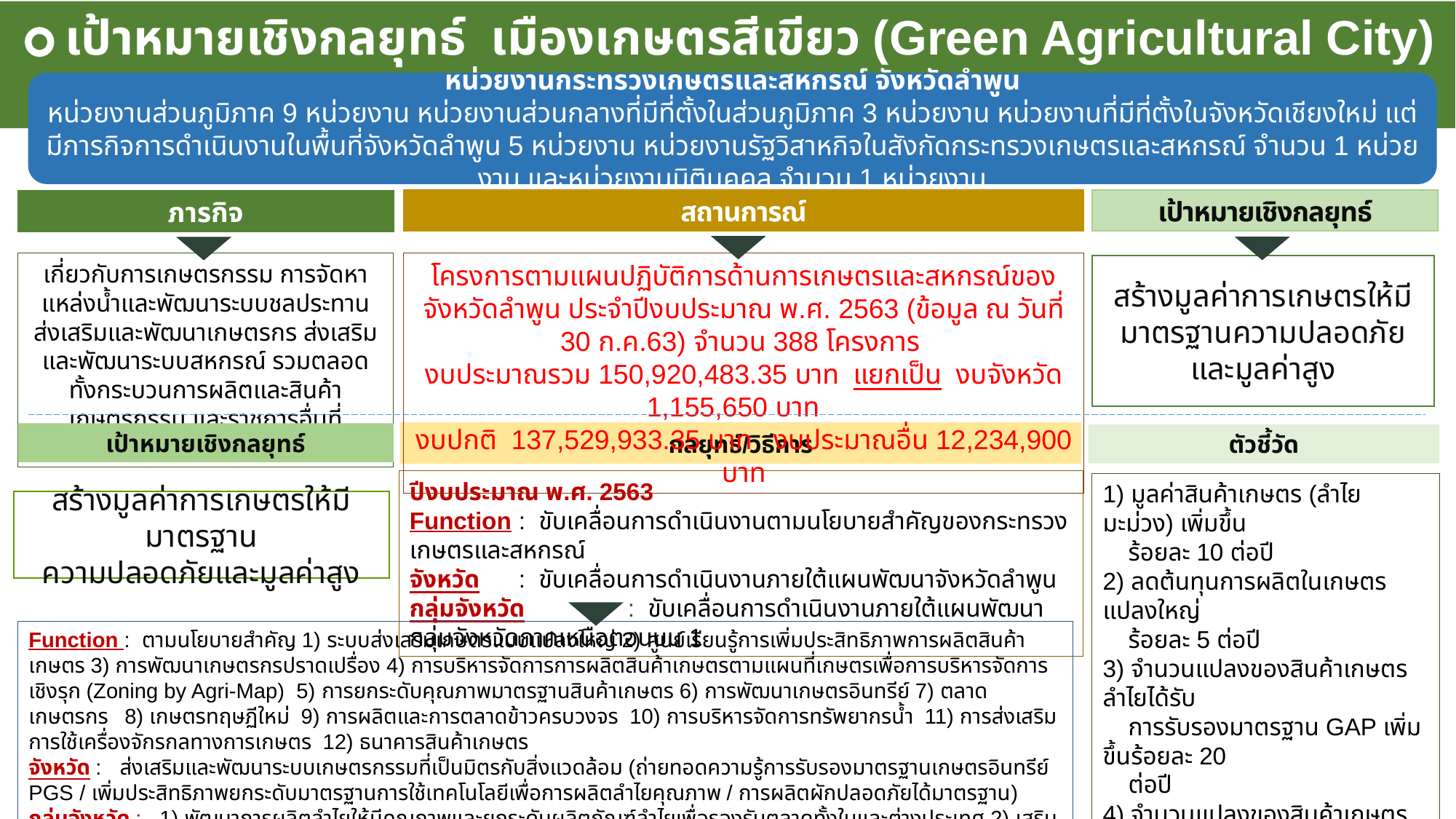

เป้าหมายเชิงกลยุทธ์  เมืองเกษตรสีเขียว (Green Agricultural City)

หน่วยงานกระทรวงเกษตรและสหกรณ์ จังหวัดลำพูน
หน่วยงานส่วนภูมิภาค 9 หน่วยงาน หน่วยงานส่วนกลางที่มีที่ตั้งในส่วนภูมิภาค 3 หน่วยงาน หน่วยงานที่มีที่ตั้งในจังหวัดเชียงใหม่ แต่มีภารกิจการดำเนินงานในพื้นที่จังหวัดลำพูน 5 หน่วยงาน หน่วยงานรัฐวิสาหกิจในสังกัดกระทรวงเกษตรและสหกรณ์ จำนวน 1 หน่วยงาน และหน่วยงานนิติบุคคล จำนวน 1 หน่วยงาน
สถานการณ์
เป้าหมายเชิงกลยุทธ์
ภารกิจ

เกี่ยวกับการเกษตรกรรม การจัดหาแหล่งน้ำและพัฒนาระบบชลประทาน ส่งเสริมและพัฒนาเกษตรกร ส่งเสริมและพัฒนาระบบสหกรณ์ รวมตลอดทั้งกระบวนการผลิตและสินค้าเกษตรกรรม และราชการอื่นที่กฎหมายกำหนดให้เป็นอำนาจหน้าที่
โครงการตามแผนปฏิบัติการด้านการเกษตรและสหกรณ์ของจังหวัดลำพูน ประจำปีงบประมาณ พ.ศ. 2563 (ข้อมูล ณ วันที่ 30 ก.ค.63) จำนวน 388 โครงการ
งบประมาณรวม 150,920,483.35 บาท  แยกเป็น  งบจังหวัด 1,155,650 บาท
งบปกติ  137,529,933.35 บาท   งบประมาณอื่น 12,234,900 บาท
สร้างมูลค่าการเกษตรให้มีมาตรฐานความปลอดภัยและมูลค่าสูง
เป้าหมายเชิงกลยุทธ์
กลยุทธ์/วิธีการ
ตัวชี้วัด
ปีงบประมาณ พ.ศ. 2563
Function 	:  ขับเคลื่อนการดำเนินงานตามนโยบายสำคัญของกระทรวงเกษตรและสหกรณ์
จังหวัด 	:  ขับเคลื่อนการดำเนินงานภายใต้แผนพัฒนาจังหวัดลำพูน
กลุ่มจังหวัด 	:  ขับเคลื่อนการดำเนินงานภายใต้แผนพัฒนากลุ่มจังหวัดภาคเหนือตอนบน 1
1) มูลค่าสินค้าเกษตร (ลำไย มะม่วง) เพิ่มขึ้น
    ร้อยละ 10 ต่อปี
2) ลดต้นทุนการผลิตในเกษตรแปลงใหญ่
    ร้อยละ 5 ต่อปี
3) จำนวนแปลงของสินค้าเกษตรลำไยได้รับ
    การรับรองมาตรฐาน GAP เพิ่มขึ้นร้อยละ 20
    ต่อปี
4) จำนวนแปลงของสินค้าเกษตรได้รับการ
    เตรียมการรับรองมาตรฐานเกษตรอินทรีย์
    เพิ่มขึ้น ร้อยละ 5 ต่อปี
สร้างมูลค่าการเกษตรให้มีมาตรฐาน
ความปลอดภัยและมูลค่าสูง

Function :  ตามนโยบายสำคัญ 1) ระบบส่งเสริมเกษตรแบบแปลงใหญ่ 2) ศูนย์เรียนรู้การเพิ่มประสิทธิภาพการผลิตสินค้าเกษตร 3) การพัฒนาเกษตรกรปราดเปรื่อง 4) การบริหารจัดการการผลิตสินค้าเกษตรตามแผนที่เกษตรเพื่อการบริหารจัดการเชิงรุก (Zoning by Agri-Map)  5) การยกระดับคุณภาพมาตรฐานสินค้าเกษตร 6) การพัฒนาเกษตรอินทรีย์ 7) ตลาดเกษตรกร   8) เกษตรทฤษฏีใหม่  9) การผลิตและการตลาดข้าวครบวงจร  10) การบริหารจัดการทรัพยากรน้ำ  11) การส่งเสริมการใช้เครื่องจักรกลทางการเกษตร  12) ธนาคารสินค้าเกษตร
จังหวัด :   ส่งเสริมและพัฒนาระบบเกษตรกรรมที่เป็นมิตรกับสิ่งแวดล้อม (ถ่ายทอดความรู้การรับรองมาตรฐานเกษตรอินทรีย์ PGS / เพิ่มประสิทธิภาพยกระดับมาตรฐานการใช้เทคโนโลยีเพื่อการผลิตลำไยคุณภาพ / การผลิตผักปลอดภัยได้มาตรฐาน)
กลุ่มจังหวัด :   1) พัฒนาการผลิตลำไยให้มีคุณภาพและยกระดับผลิตภัณฑ์ลำไยเพื่อรองรับตลาดทั้งในและต่างประเทศ 2) เสริมสร้างนวัตกรรมการผลิตนมโคคุณภาพสูงล้านนาสู่การแข่งขันด้านการตลาด